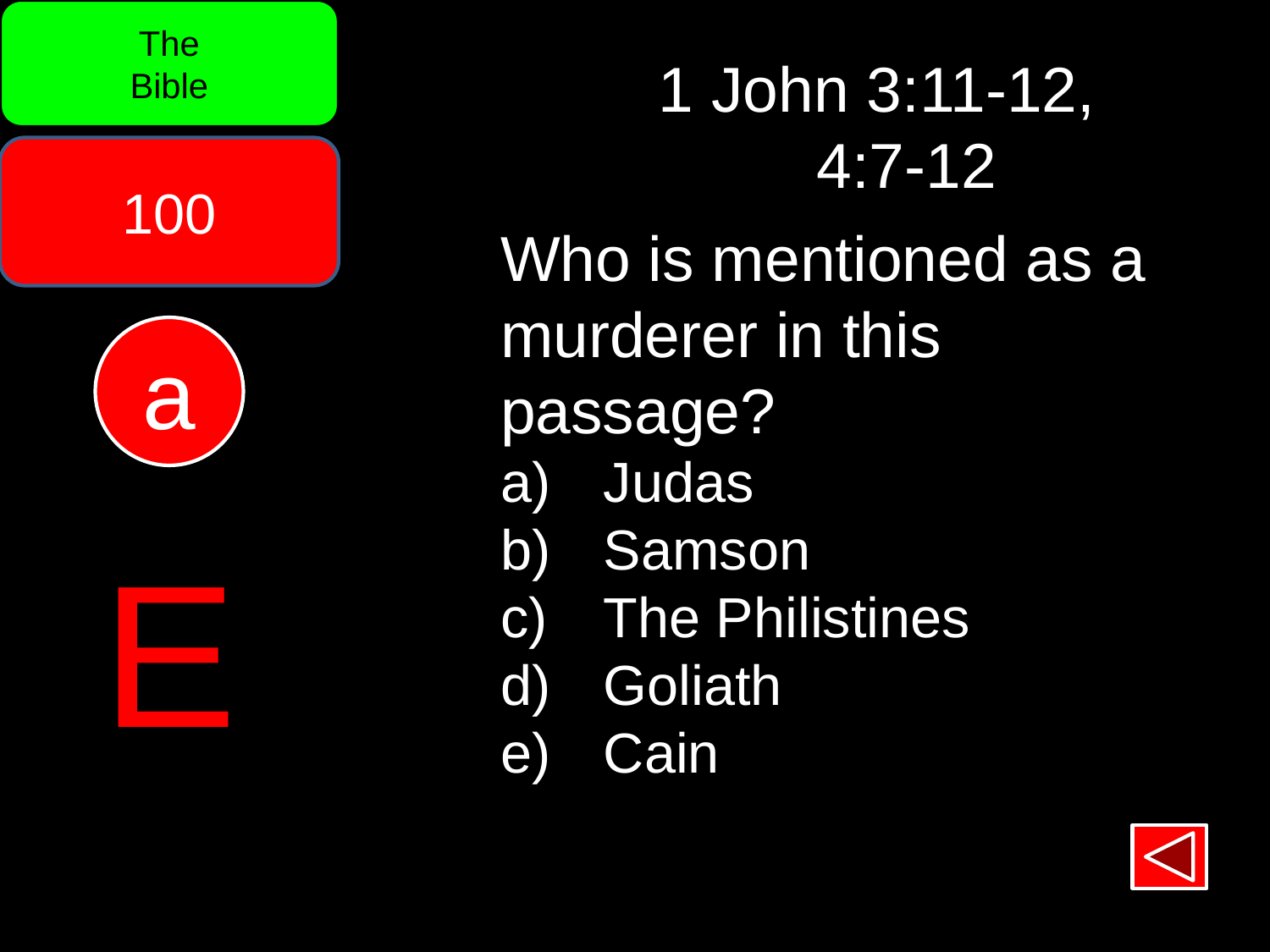

The
Bible
1 John 3:11-12,
         4:7-12
100
Who is mentioned as a
murderer in this
passage?
Judas
Samson
The Philistines
Goliath
Cain
a
E